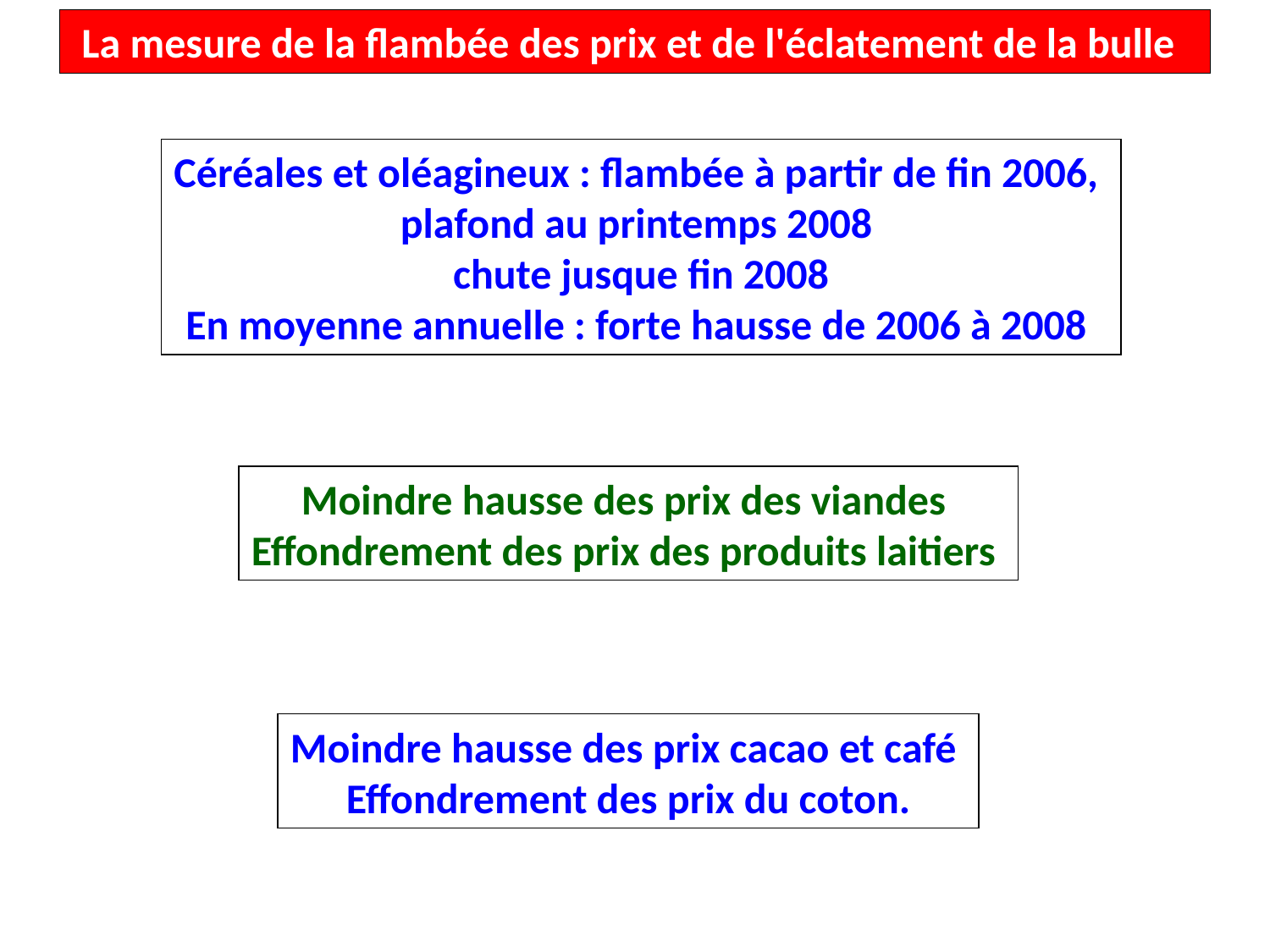

La mesure de la flambée des prix et de l'éclatement de la bulle
Céréales et oléagineux : flambée à partir de fin 2006,
plafond au printemps 2008
chute jusque fin 2008
En moyenne annuelle : forte hausse de 2006 à 2008
Moindre hausse des prix des viandes
Effondrement des prix des produits laitiers
Moindre hausse des prix cacao et café
Effondrement des prix du coton.